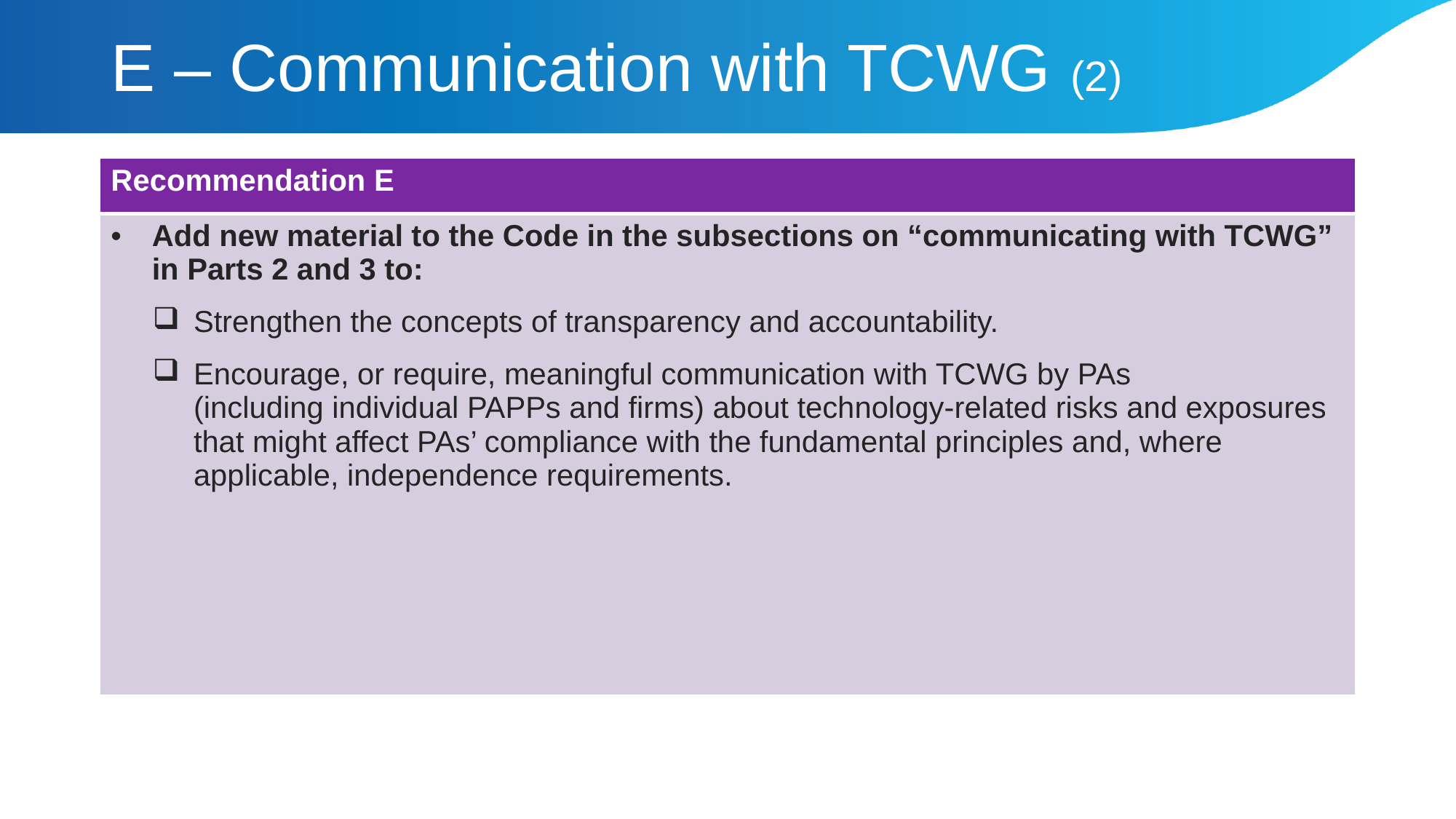

# E – Communication with TCWG (2)
| Recommendation E |
| --- |
| Add new material to the Code in the subsections on “communicating with TCWG” in Parts 2 and 3 to: Strengthen the concepts of transparency and accountability. Encourage, or require, meaningful communication with TCWG by PAs (including individual PAPPs and firms) about technology-related risks and exposures that might affect PAs’ compliance with the fundamental principles and, where applicable, independence requirements. |